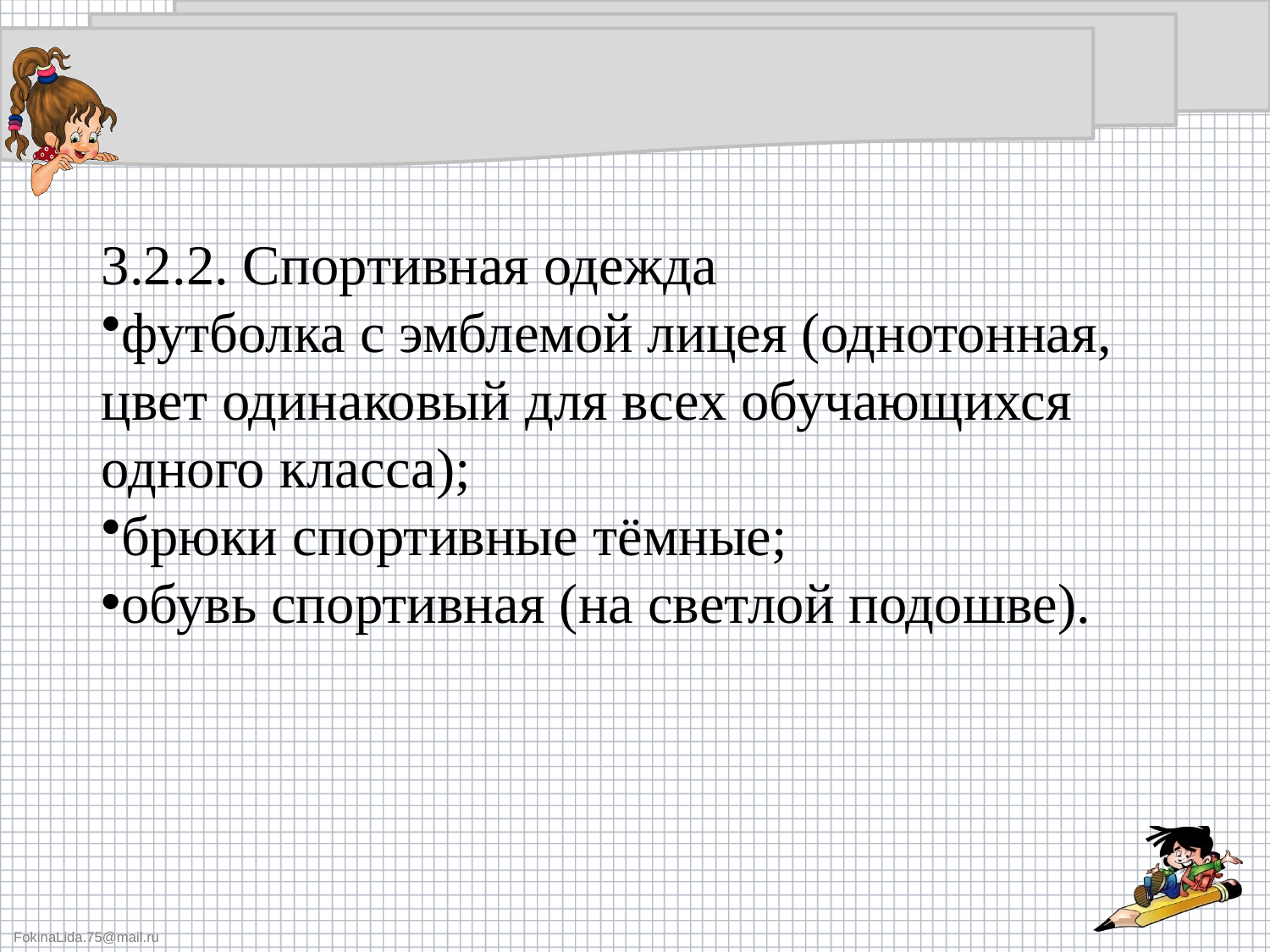

3.2.2. Спортивная одежда
футболка с эмблемой лицея (однотонная,
цвет одинаковый для всех обучающихся
одного класса);
брюки спортивные тёмные;
обувь спортивная (на светлой подошве).